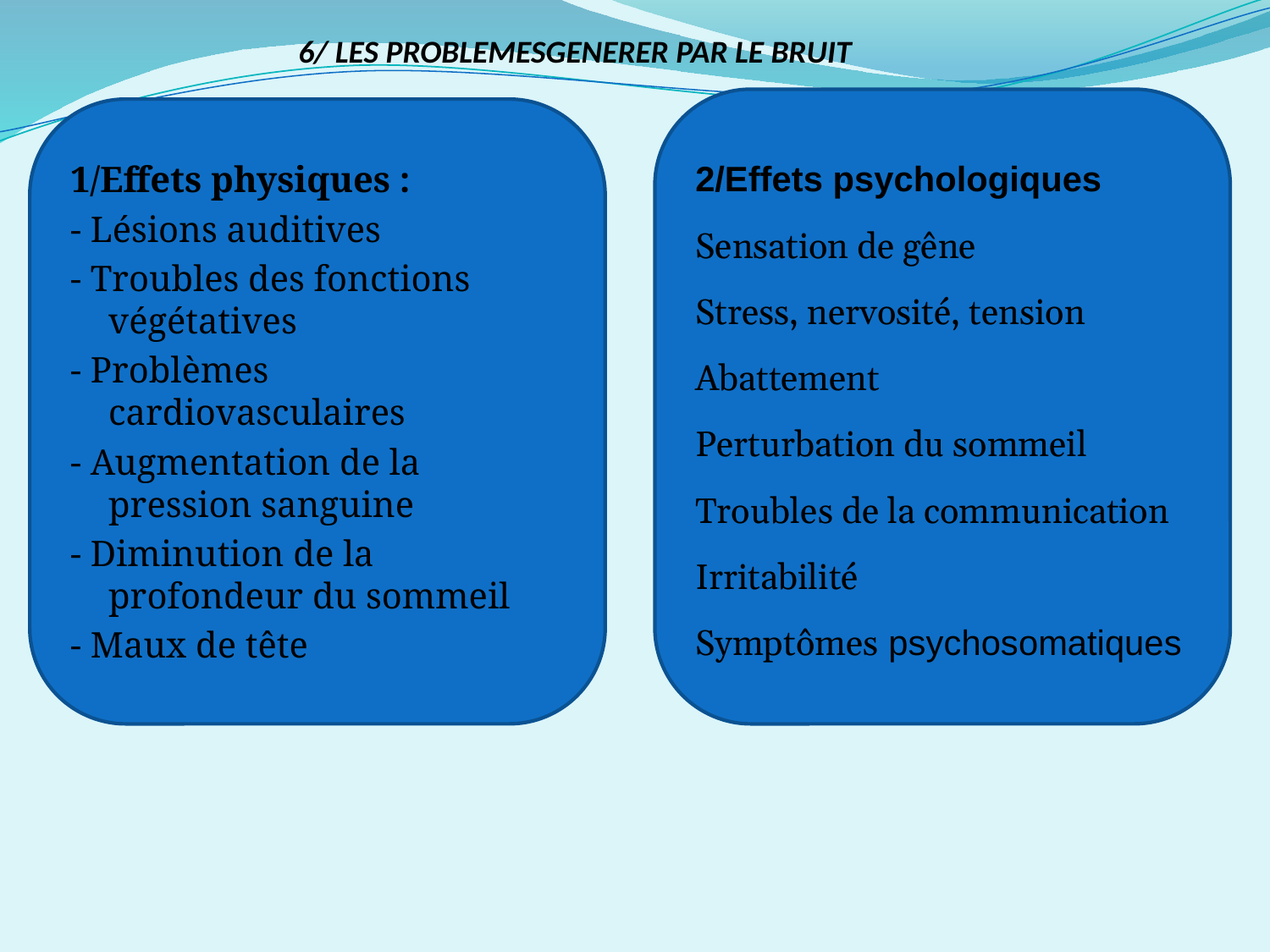

# 6/ LES PROBLEMESGENERER PAR LE BRUIT
2/Effets psychologiques
Sensation de gêne
Stress, nervosité, tension
Abattement
Perturbation du sommeil
Troubles de la communication
Irritabilité
Symptômes psychosomatiques
1/Effets physiques :
- Lésions auditives
- Troubles des fonctions végétatives
- Problèmes cardiovasculaires
- Augmentation de la pression sanguine
- Diminution de la profondeur du sommeil
- Maux de tête